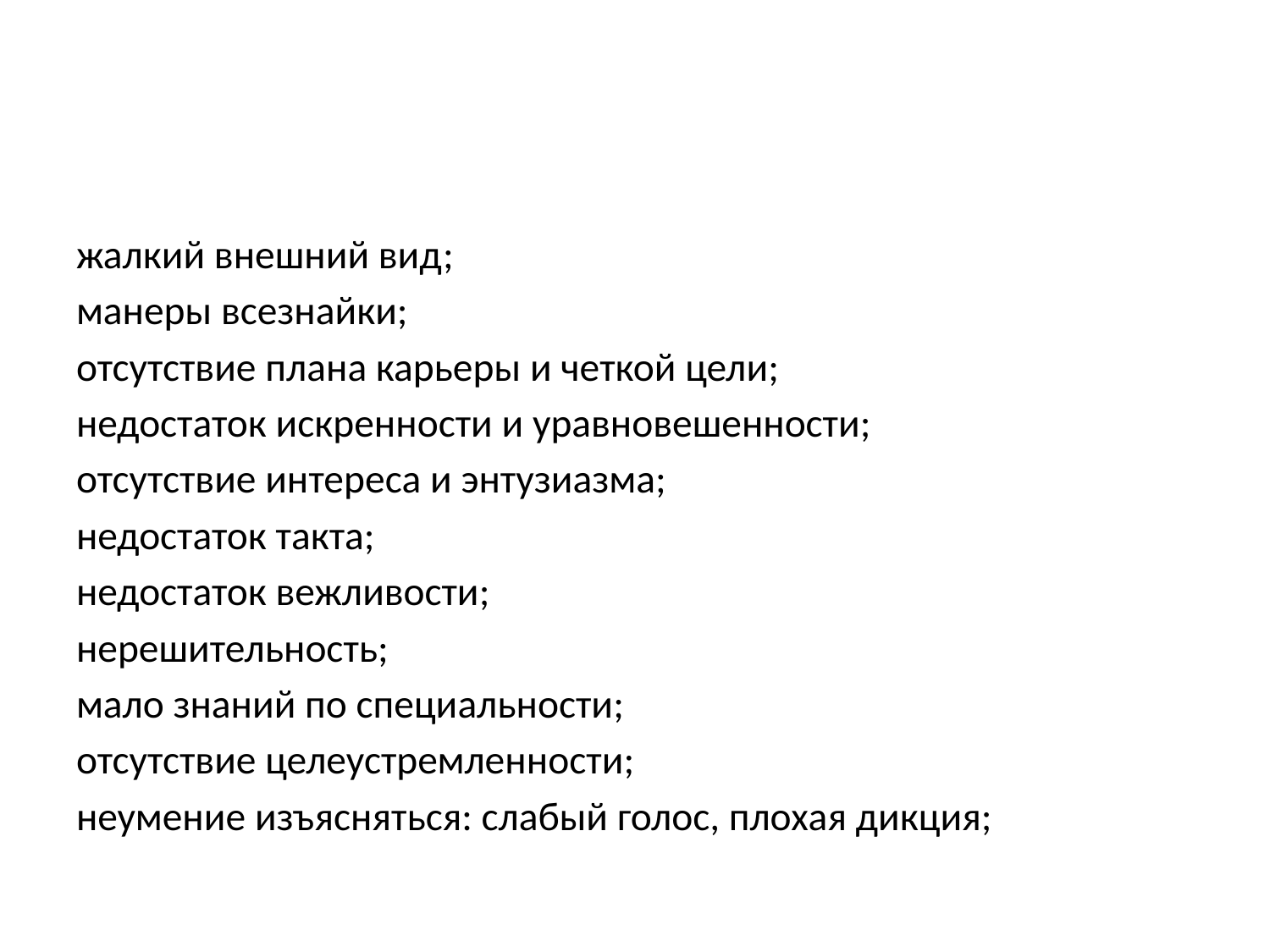

#
жалкий внешний вид;
манеры всезнайки;
отсутствие плана карьеры и четкой цели;
недостаток искренности и уравновешенности;
отсутствие интереса и энтузиазма;
недостаток такта;
недостаток вежливости;
нерешительность;
мало знаний по специальности;
отсутствие целеустремленности;
неумение изъясняться: слабый голос, плохая дикция;